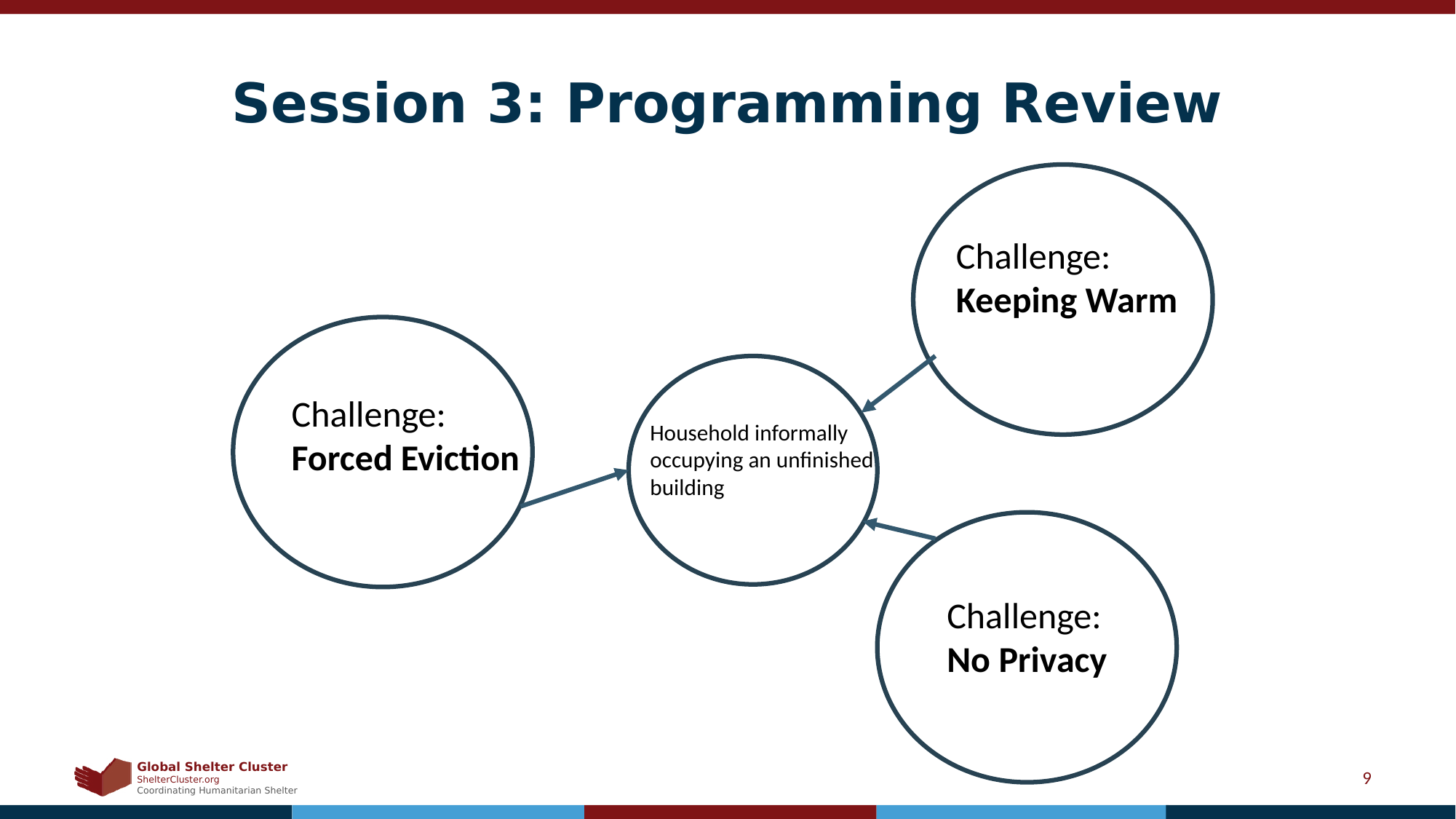

# Session 3: Programming Review

Challenge:
Keeping Warm

Challenge:
Forced Eviction
Household informally
occupying an unfinished
building

Challenge:
No Privacy
9